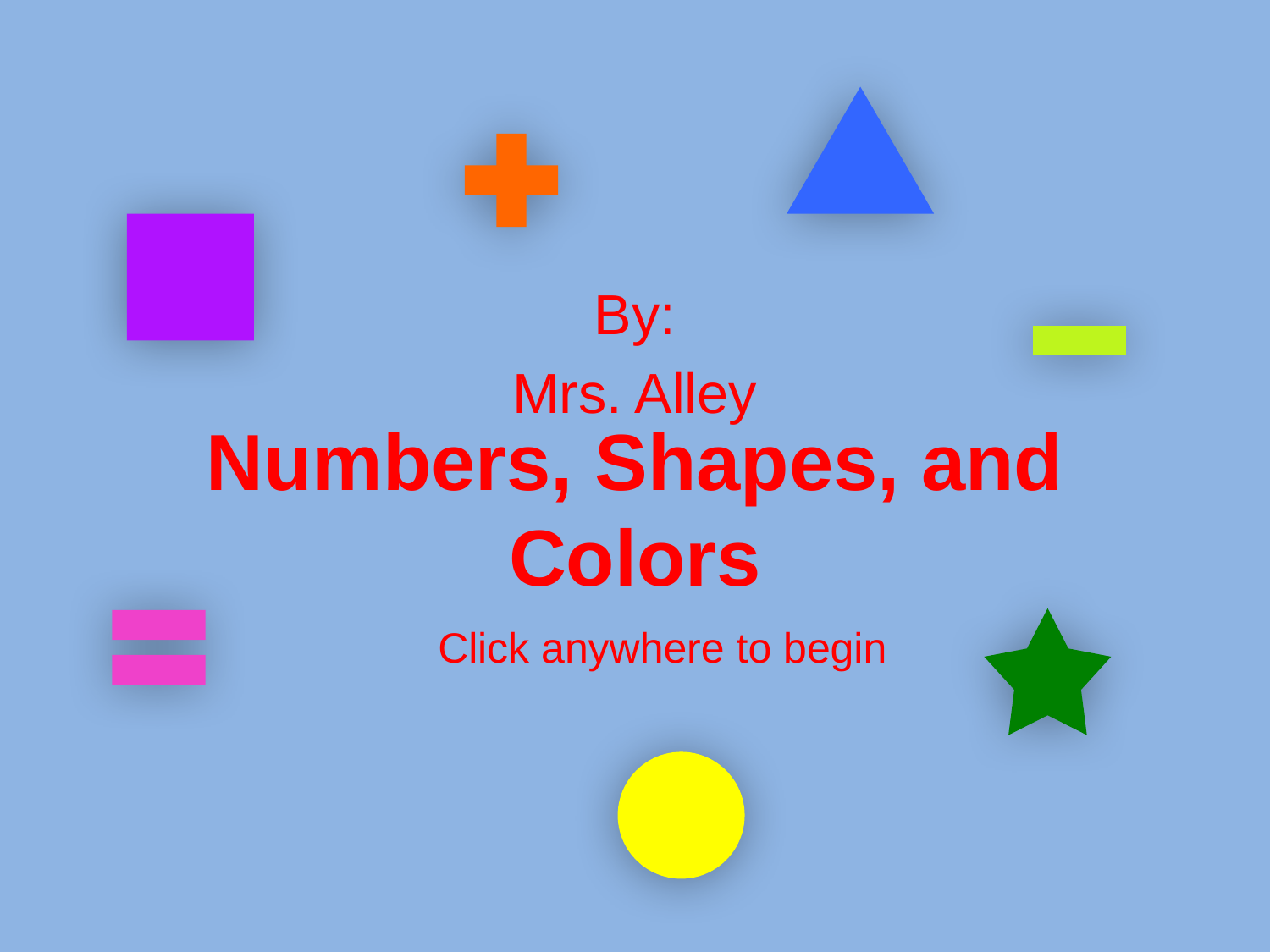

By:
Mrs. Alley

# Numbers, Shapes, and Colors

Click anywhere to begin